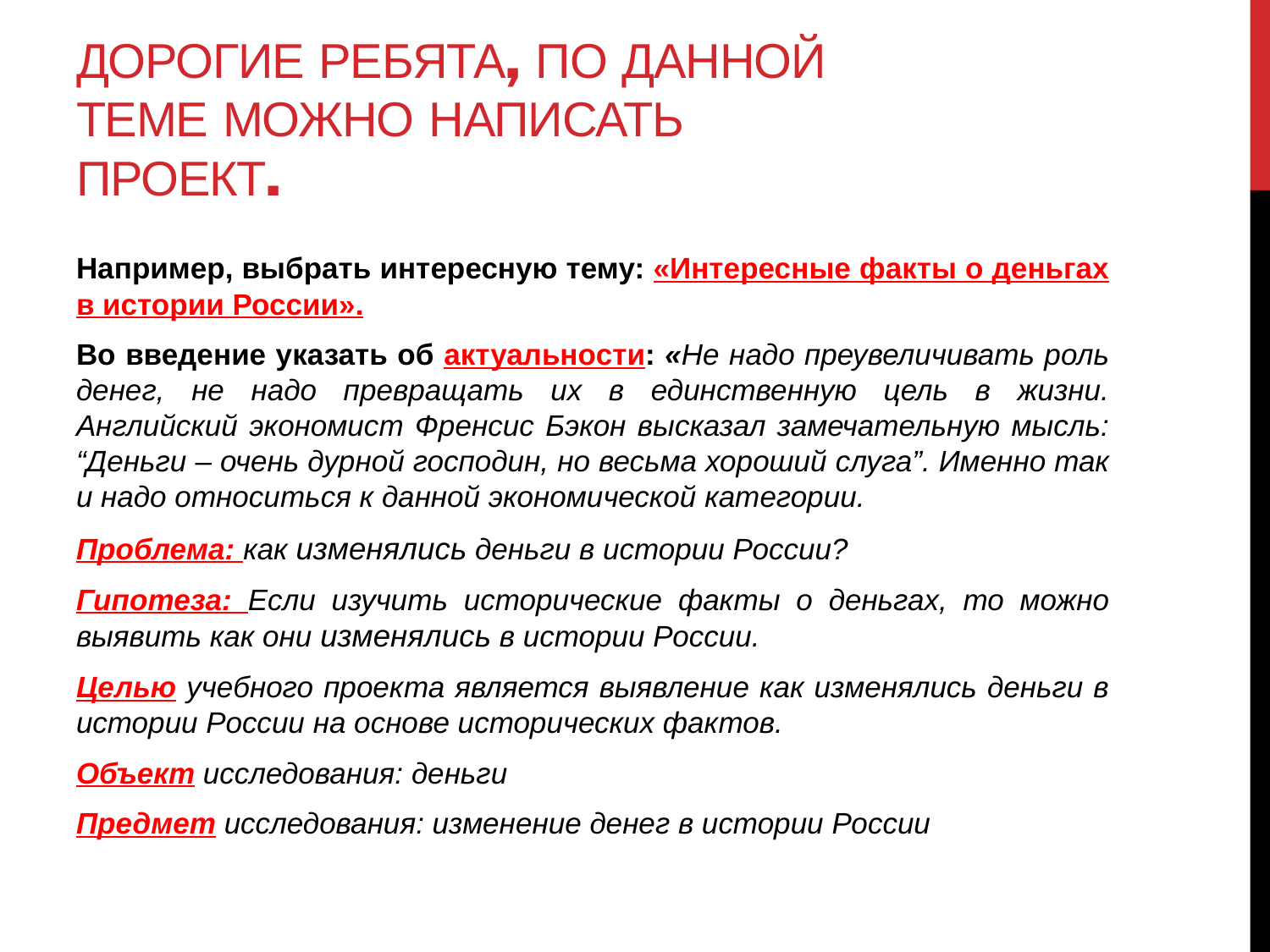

# Дорогие ребята, По данной теме можно написать проект.
Например, выбрать интересную тему: «Интересные факты о деньгах в истории России».
Во введение указать об актуальности: «Не надо преувеличивать роль денег, не надо превращать их в единственную цель в жизни. Английский экономист Френсис Бэкон высказал замечательную мысль: “Деньги – очень дурной господин, но весьма хороший слуга”. Именно так и надо относиться к данной экономической категории.
Проблема: как изменялись деньги в истории России?
Гипотеза: Если изучить исторические факты о деньгах, то можно выявить как они изменялись в истории России.
Целью учебного проекта является выявление как изменялись деньги в истории России на основе исторических фактов.
Объект исследования: деньги
Предмет исследования: изменение денег в истории России